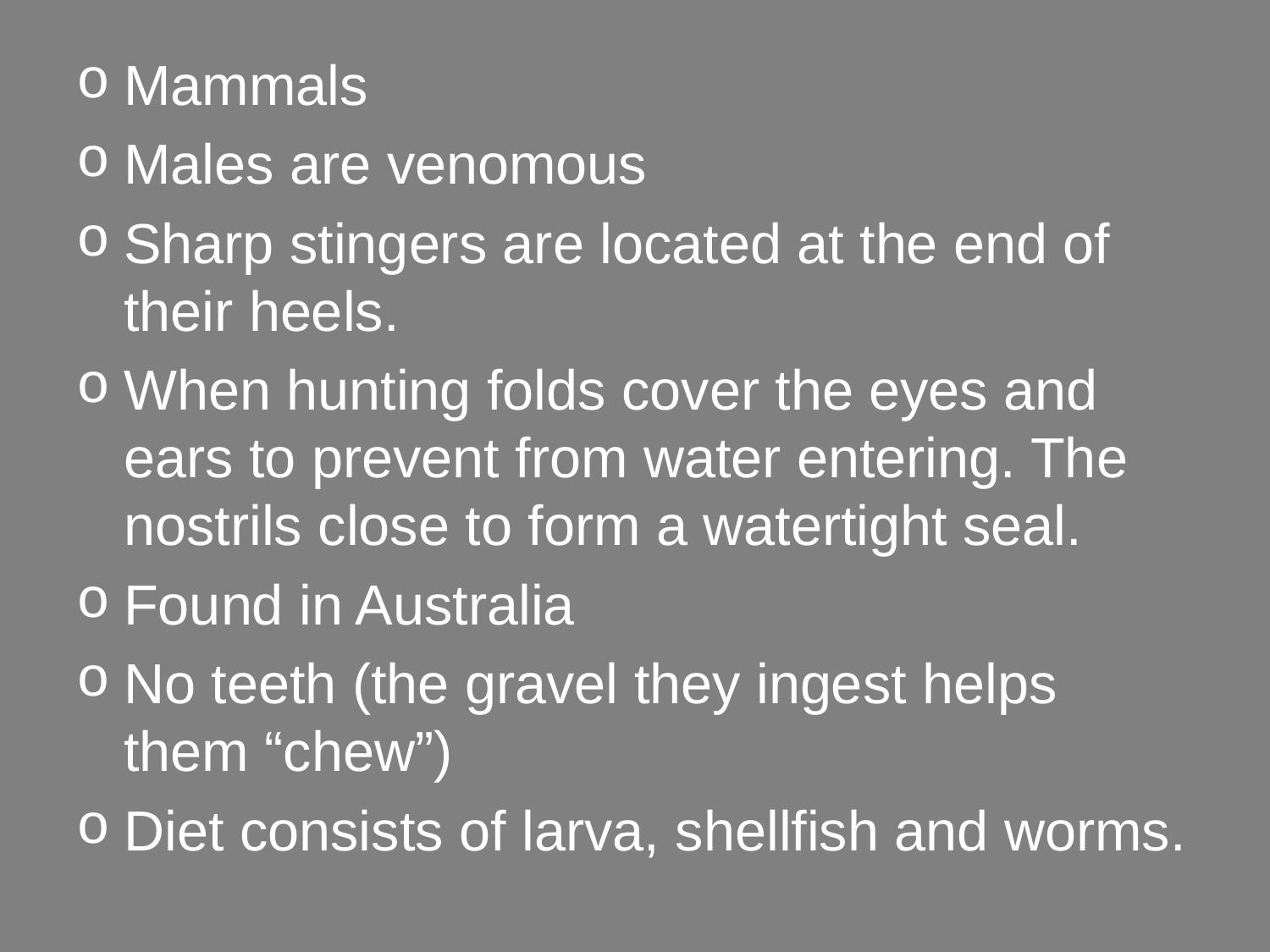

Mammals
Males are venomous
Sharp stingers are located at the end of their heels.
When hunting folds cover the eyes and ears to prevent from water entering. The nostrils close to form a watertight seal.
Found in Australia
No teeth (the gravel they ingest helps them “chew”)
Diet consists of larva, shellfish and worms.